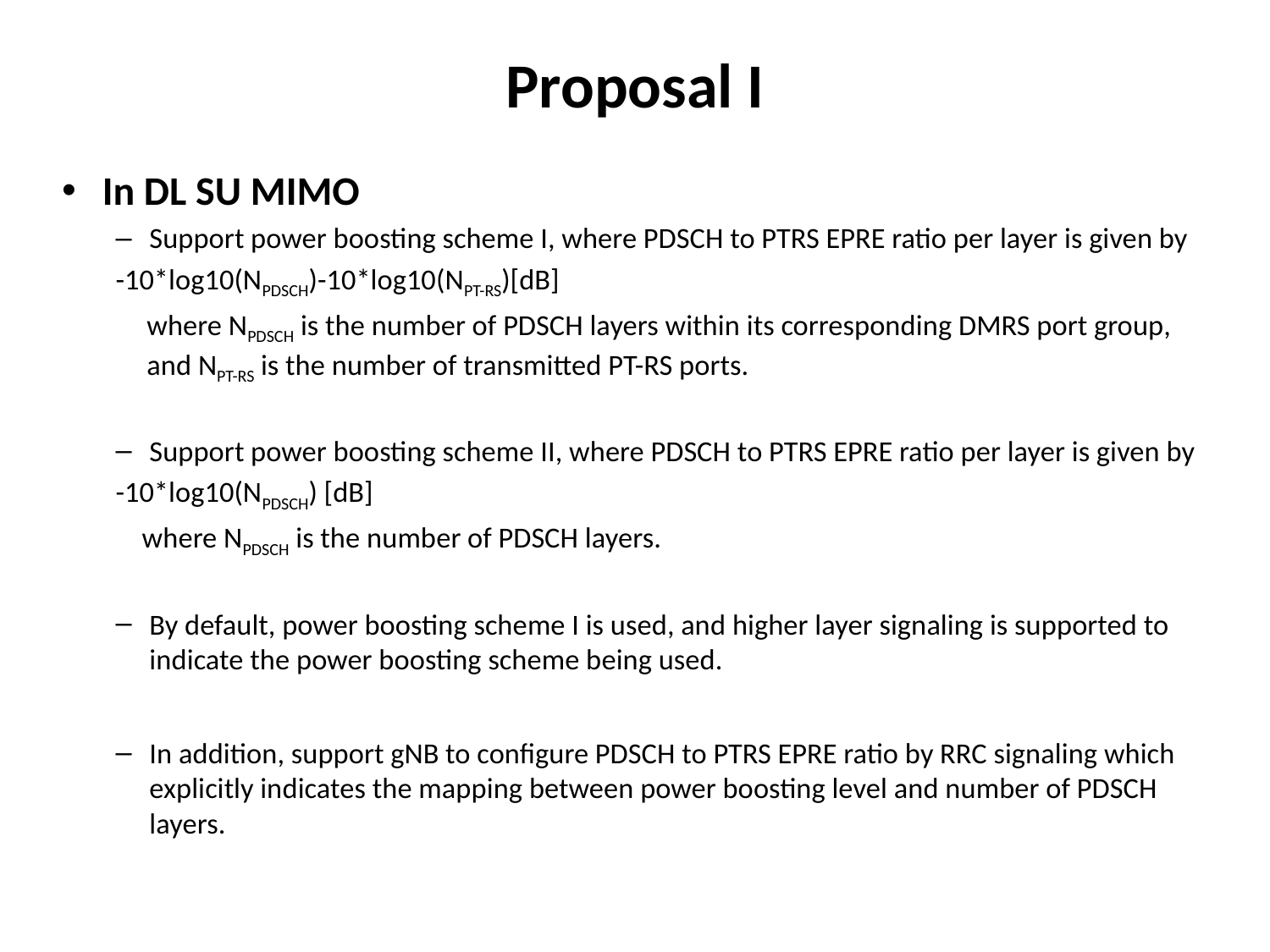

# Proposal I
In DL SU MIMO
Support power boosting scheme I, where PDSCH to PTRS EPRE ratio per layer is given by
		-10*log10(NPDSCH)-10*log10(NPT-RS)[dB]
where NPDSCH is the number of PDSCH layers within its corresponding DMRS port group, and NPT-RS is the number of transmitted PT-RS ports.

Support power boosting scheme II, where PDSCH to PTRS EPRE ratio per layer is given by
		-10*log10(NPDSCH) [dB]
    where NPDSCH is the number of PDSCH layers.

By default, power boosting scheme I is used, and higher layer signaling is supported to indicate the power boosting scheme being used.

In addition, support gNB to configure PDSCH to PTRS EPRE ratio by RRC signaling which explicitly indicates the mapping between power boosting level and number of PDSCH layers.